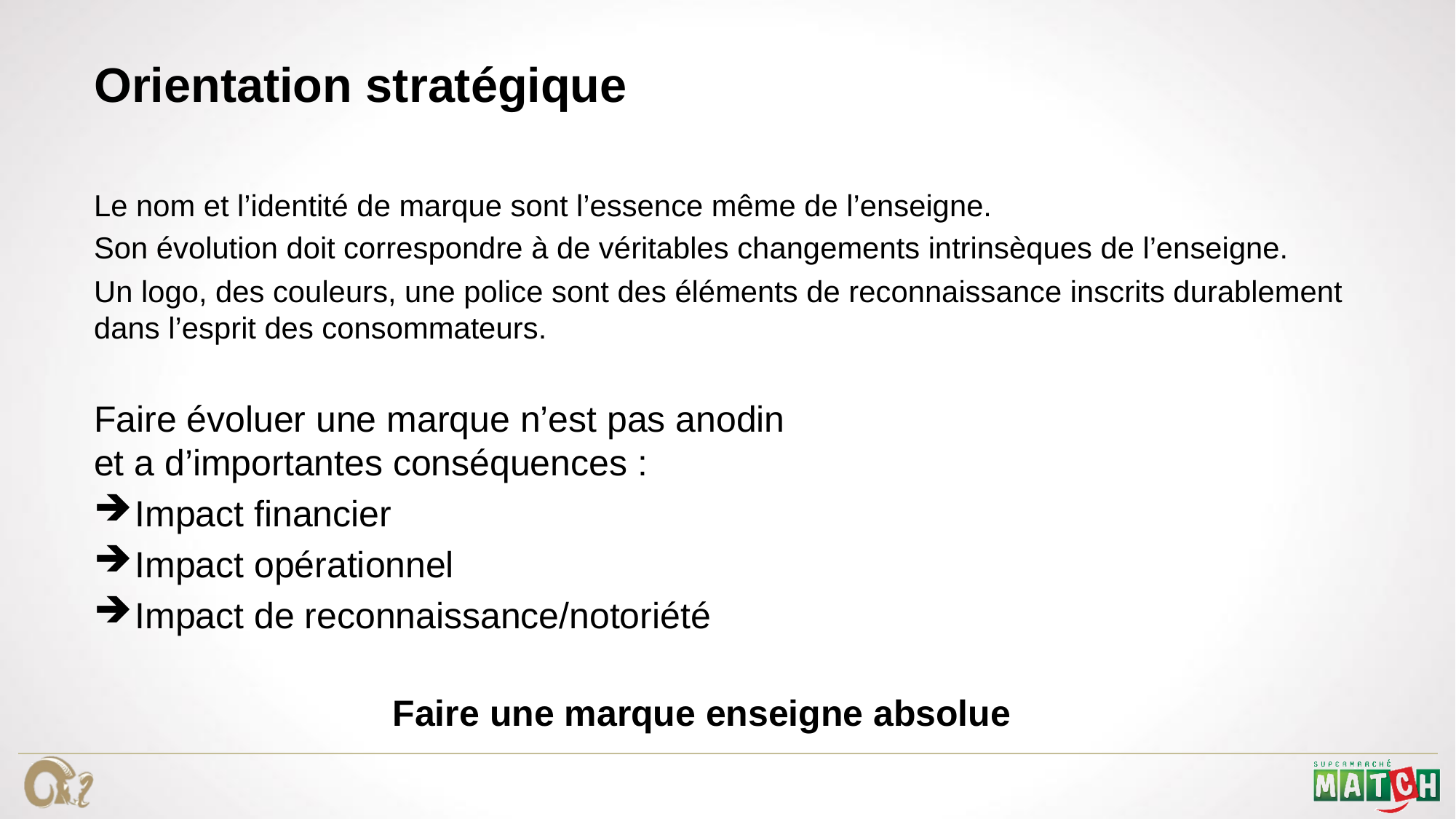

Orientation stratégique

Le nom et l’identité de marque sont l’essence même de l’enseigne.
Son évolution doit correspondre à de véritables changements intrinsèques de l’enseigne.
Un logo, des couleurs, une police sont des éléments de reconnaissance inscrits durablement  dans l’esprit des consommateurs.
Faire évoluer une marque n’est pas anodin
et a d’importantes conséquences :
Impact financier
Impact opérationnel
Impact de reconnaissance/notoriété
Faire une marque enseigne absolue